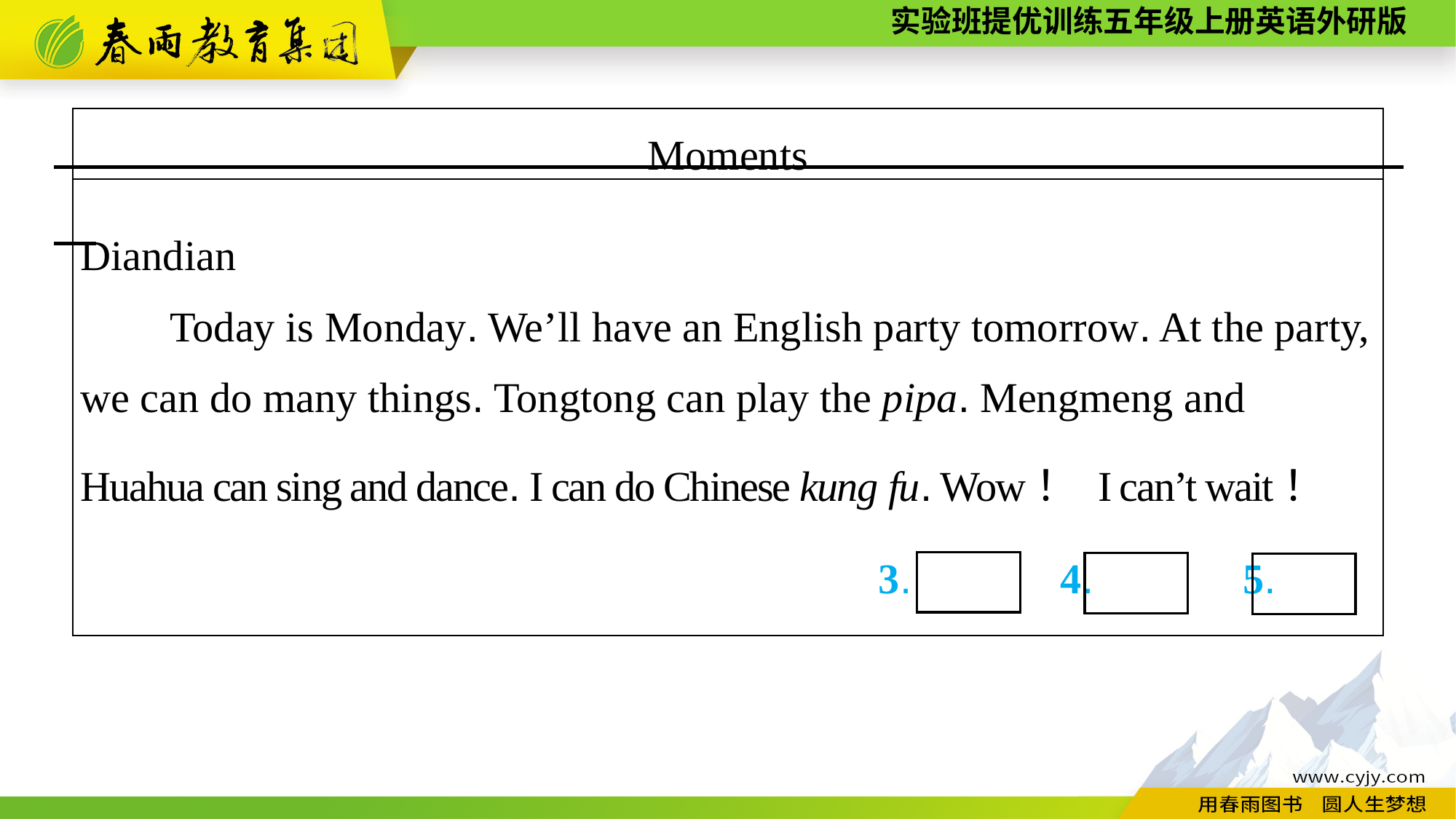

| Moments |
| --- |
| Diandian Today is Monday. We’ll have an English party tomorrow. At the party, we can do many things. Tongtong can play the pipa. Mengmeng and Huahua can sing and dance. I can do Chinese kung fu. Wow！ I can’t wait！ 3.　　　4.　　　5. |